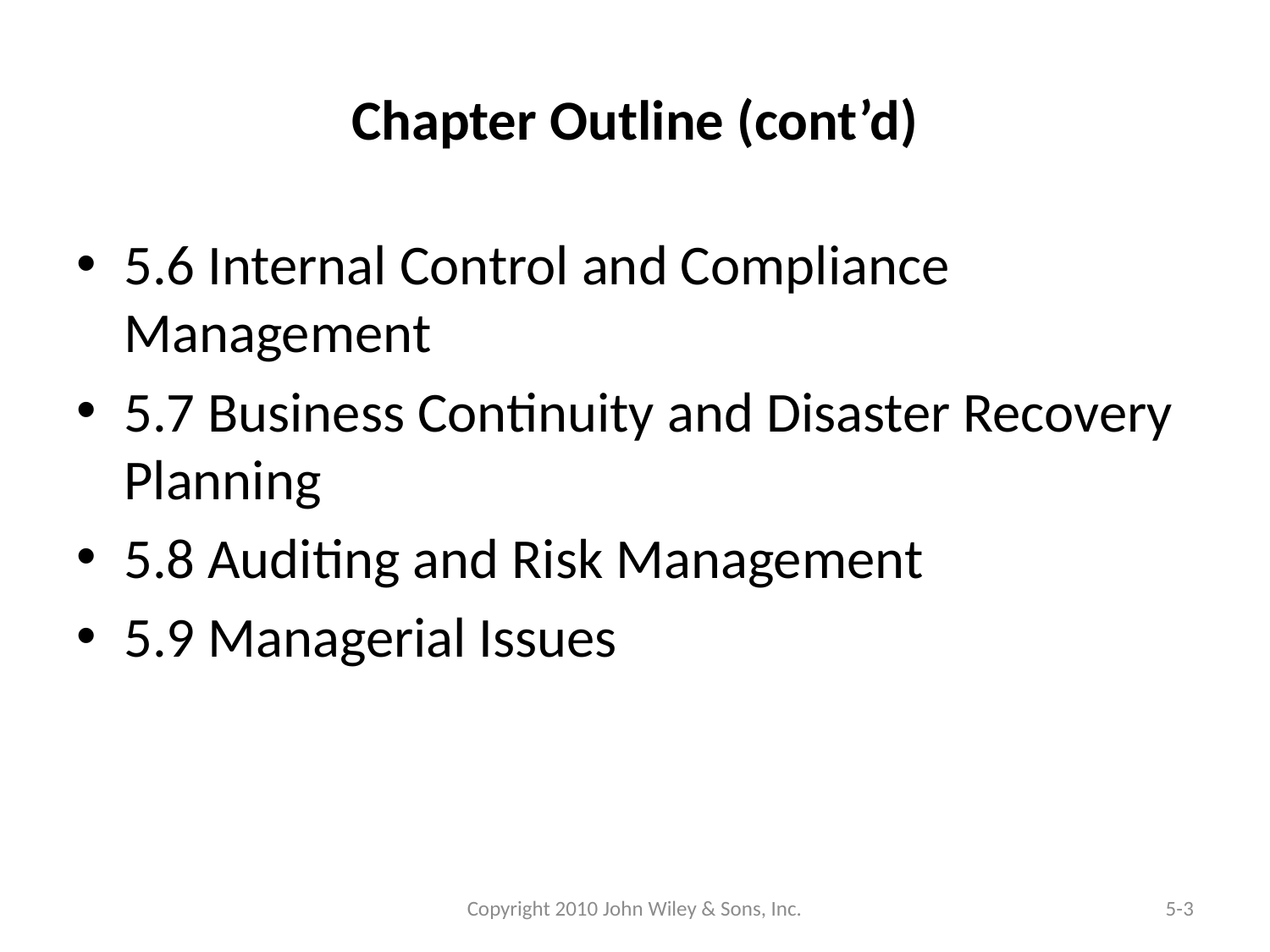

# Chapter Outline (cont’d)
5.6 Internal Control and Compliance Management
5.7 Business Continuity and Disaster Recovery Planning
5.8 Auditing and Risk Management
5.9 Managerial Issues
Copyright 2010 John Wiley & Sons, Inc.
5-3